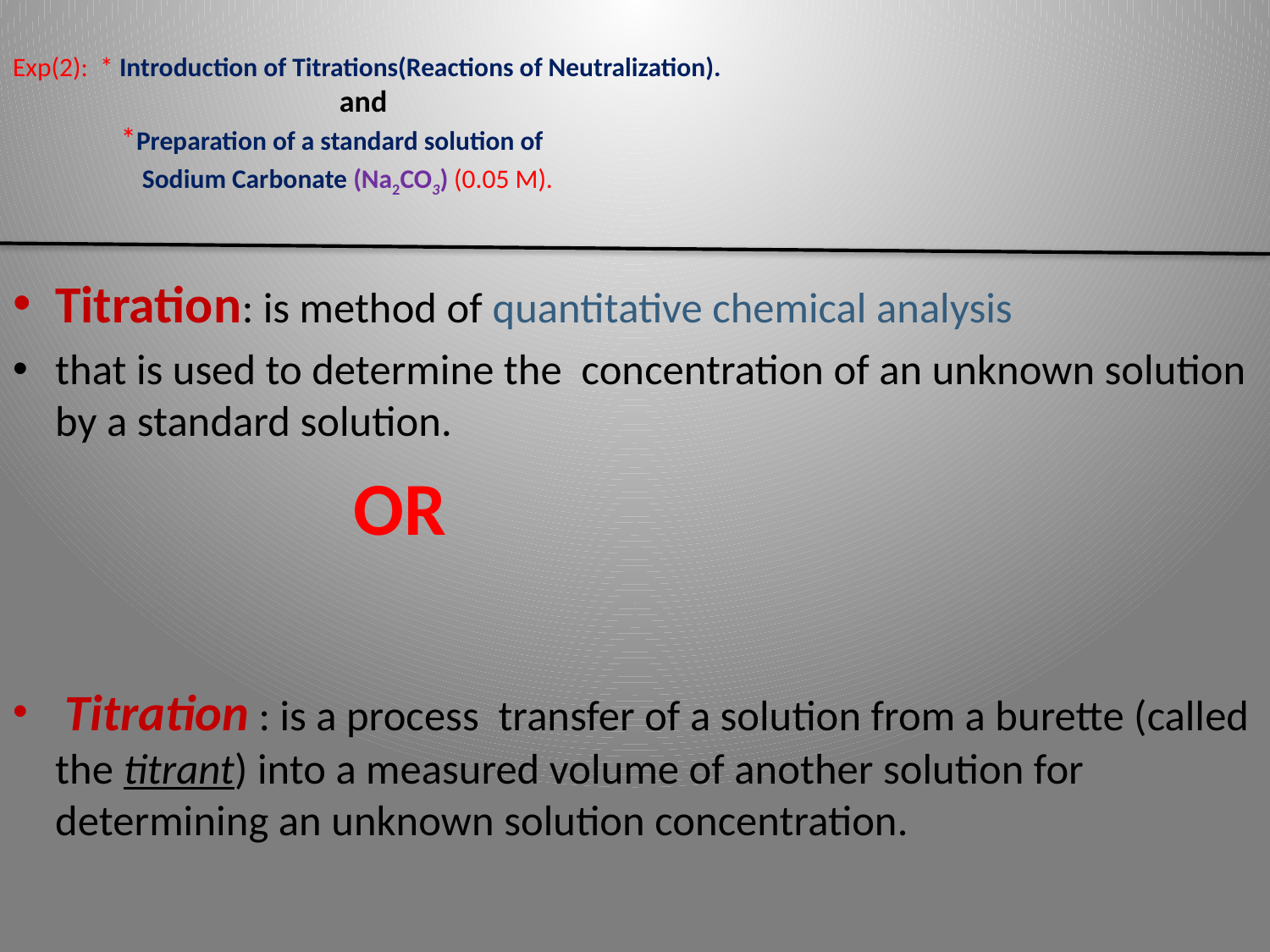

# Exp(2):  * Introduction of Titrations(Reactions of Neutralization). and *Preparation of a standard solution of Sodium Carbonate (Na2CO3) (0.05 M).
Titration: is method of quantitative chemical analysis
that is used to determine the  concentration of an unknown solution by a standard solution.
                                   OR

 Titration : is a process  transfer of a solution from a burette (called the titrant) into a measured volume of another solution for determining an unknown solution concentration.